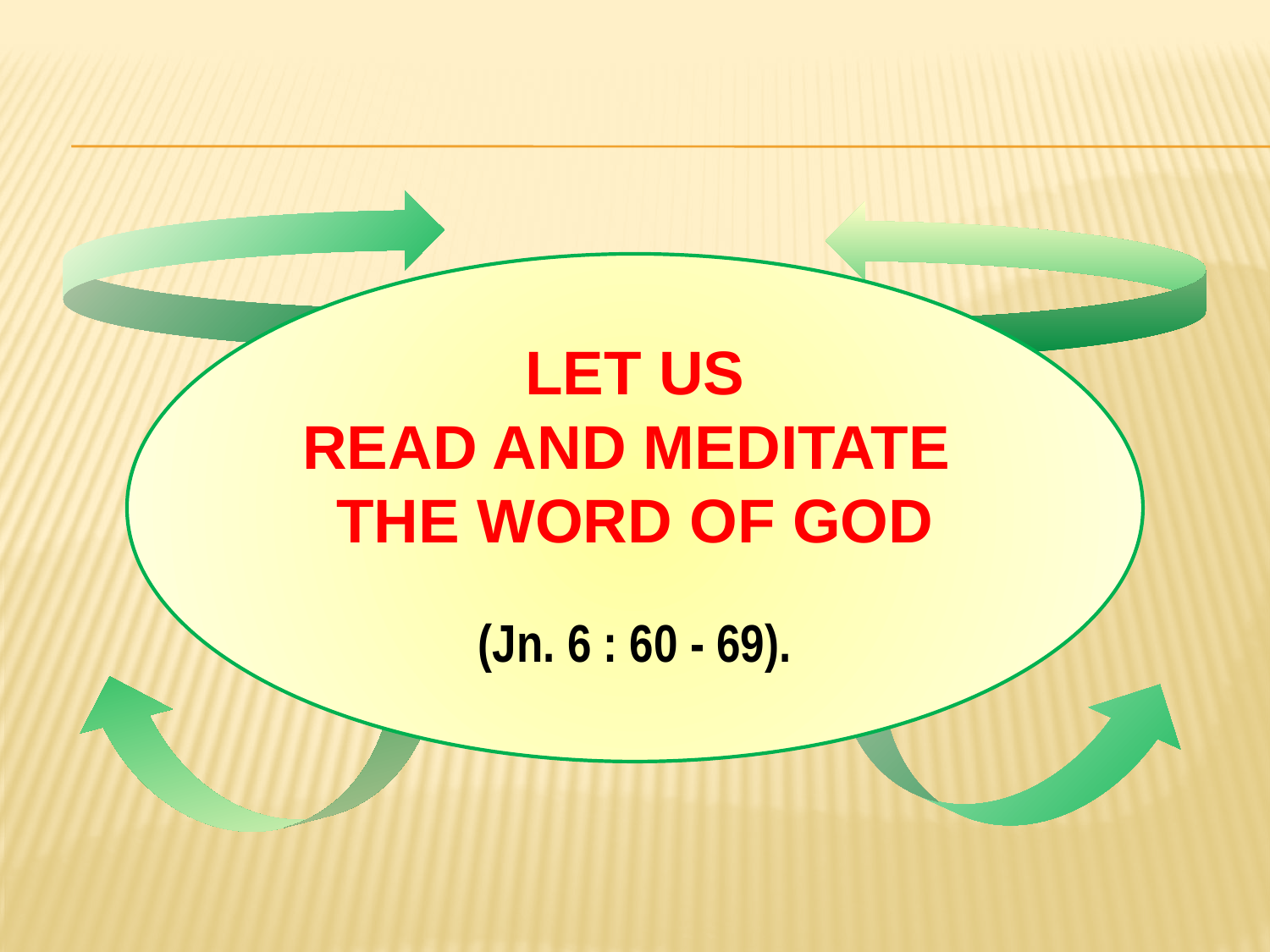

# LET US READ AND MEDITATE THE WORD OF GOD
(Jn. 6 : 60 - 69).